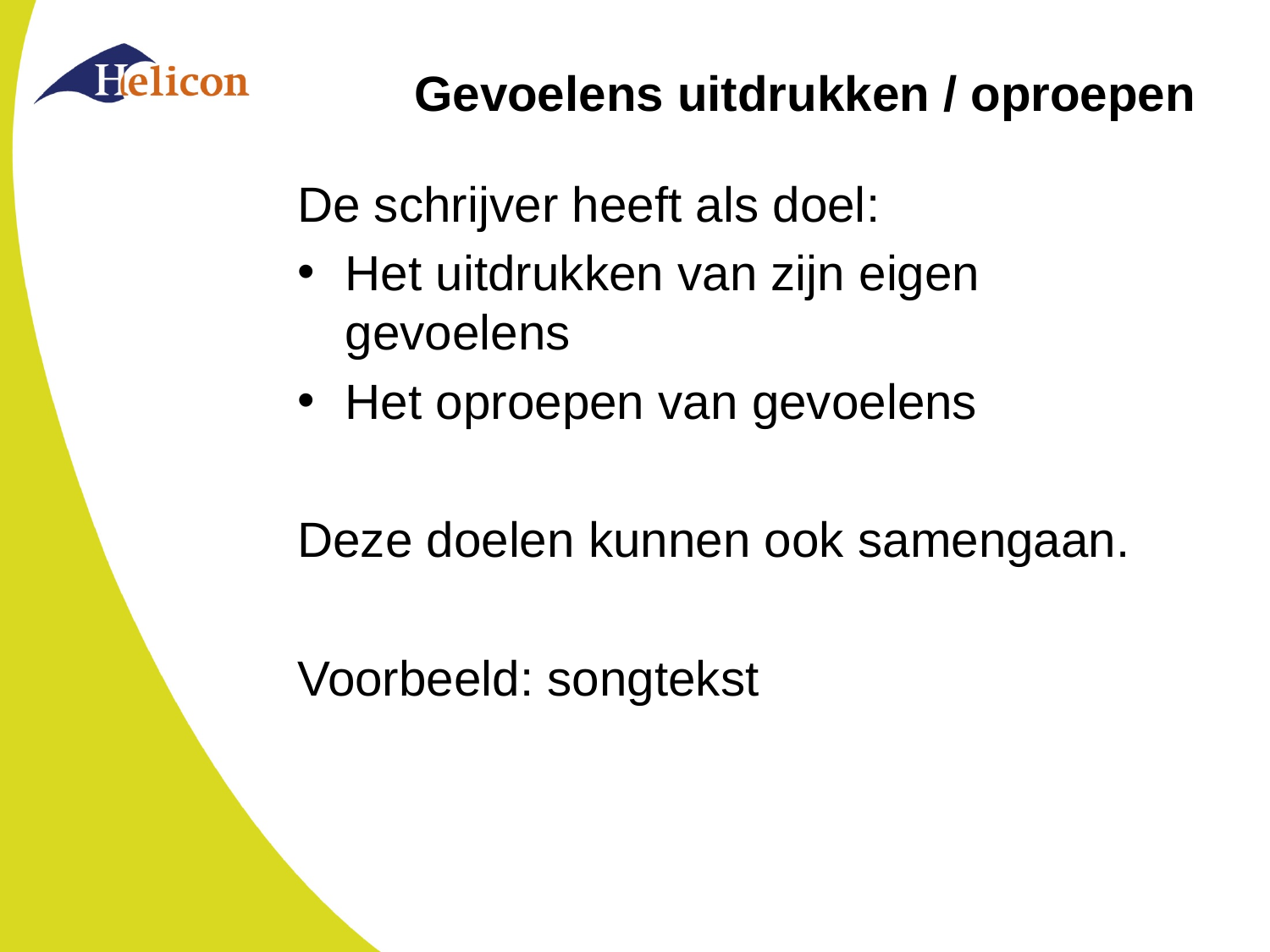

# Gevoelens uitdrukken / oproepen
De schrijver heeft als doel:
Het uitdrukken van zijn eigen gevoelens
Het oproepen van gevoelens

Deze doelen kunnen ook samengaan.

Voorbeeld: songtekst